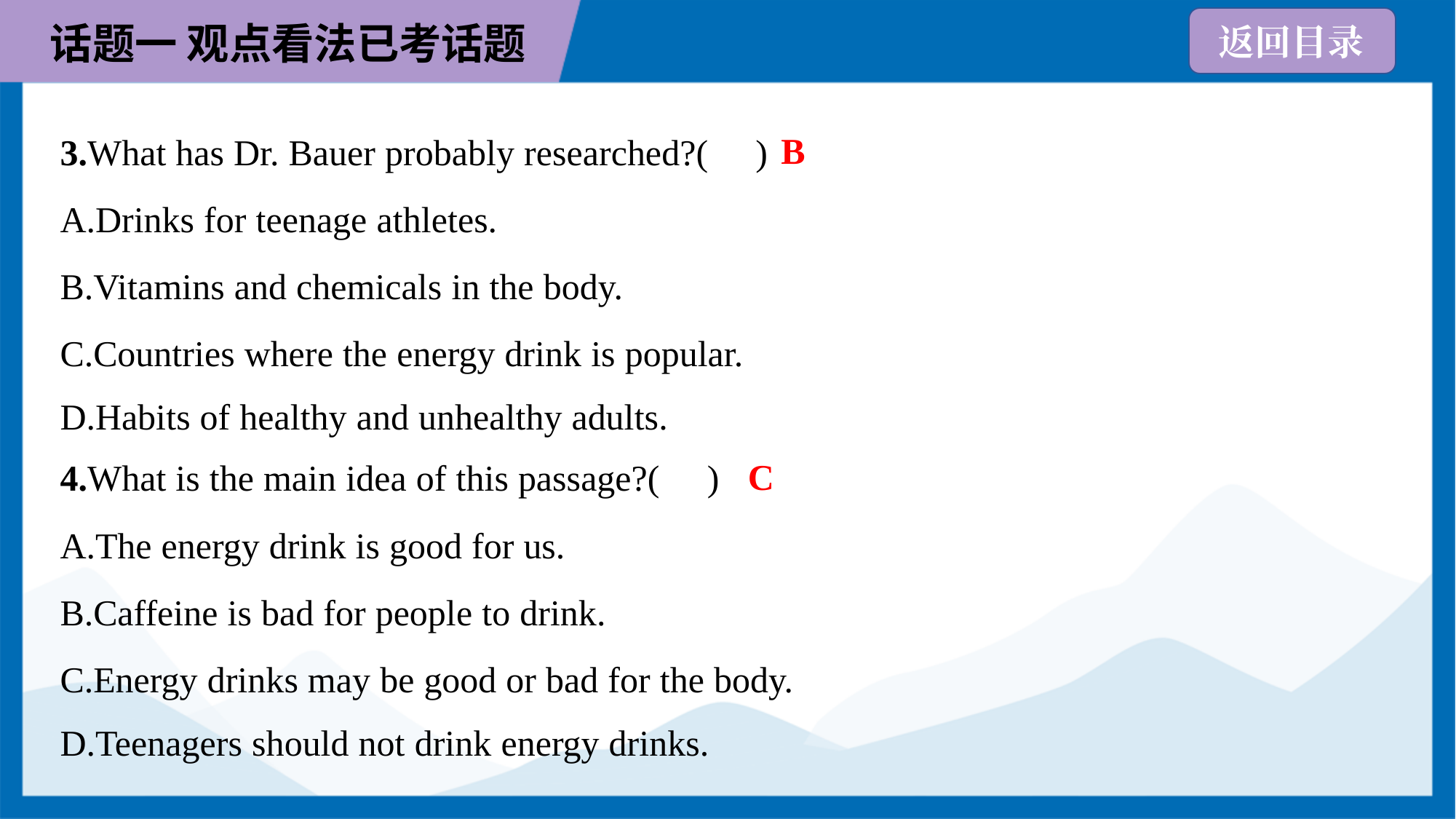

B
3.What has Dr. Bauer probably researched?(     )
A.Drinks for teenage athletes.
B.Vitamins and chemicals in the body.
C.Countries where the energy drink is popular.
D.Habits of healthy and unhealthy adults.
C
4.What is the main idea of this passage?(     )
A.The energy drink is good for us.
B.Caffeine is bad for people to drink.
C.Energy drinks may be good or bad for the body.
D.Teenagers should not drink energy drinks.